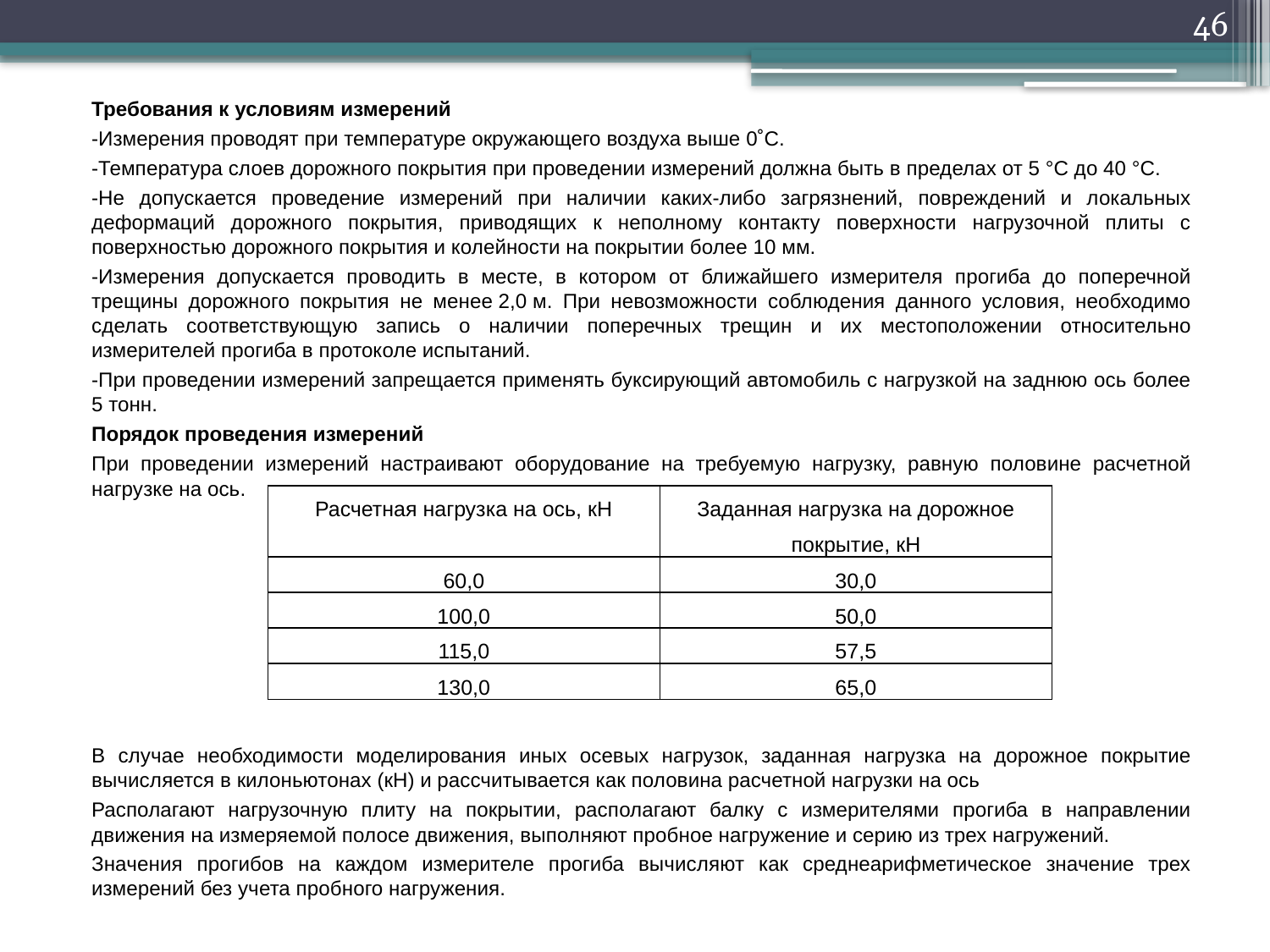

46
Требования к условиям измерений
-Измерения проводят при температуре окружающего воздуха выше 0˚С.
-Температура слоев дорожного покрытия при проведении измерений должна быть в пределах от 5 °С до 40 °С.
-Не допускается проведение измерений при наличии каких-либо загрязнений, повреждений и локальных деформаций дорожного покрытия, приводящих к неполному контакту поверхности нагрузочной плиты с поверхностью дорожного покрытия и колейности на покрытии более 10 мм.
-Измерения допускается проводить в месте, в котором от ближайшего измерителя прогиба до поперечной трещины дорожного покрытия не менее 2,0 м. При невозможности соблюдения данного условия, необходимо сделать соответствующую запись о наличии поперечных трещин и их местоположении относительно измерителей прогиба в протоколе испытаний.
-При проведении измерений запрещается применять буксирующий автомобиль с нагрузкой на заднюю ось более 5 тонн.
Порядок проведения измерений
При проведении измерений настраивают оборудование на требуемую нагрузку, равную половине расчетной нагрузке на ось.

В случае необходимости моделирования иных осевых нагрузок, заданная нагрузка на дорожное покрытие вычисляется в килоньютонах (кН) и рассчитывается как половина расчетной нагрузки на ось
Располагают нагрузочную плиту на покрытии, располагают балку с измерителями прогиба в направлении движения на измеряемой полосе движения, выполняют пробное нагружение и серию из трех нагружений.
Значения прогибов на каждом измерителе прогиба вычисляют как среднеарифметическое значение трех измерений без учета пробного нагружения.

| Расчетная нагрузка на ось, кН | Заданная нагрузка на дорожное покрытие, кН |
| --- | --- |
| 60,0 | 30,0 |
| 100,0 | 50,0 |
| 115,0 | 57,5 |
| 130,0 | 65,0 |